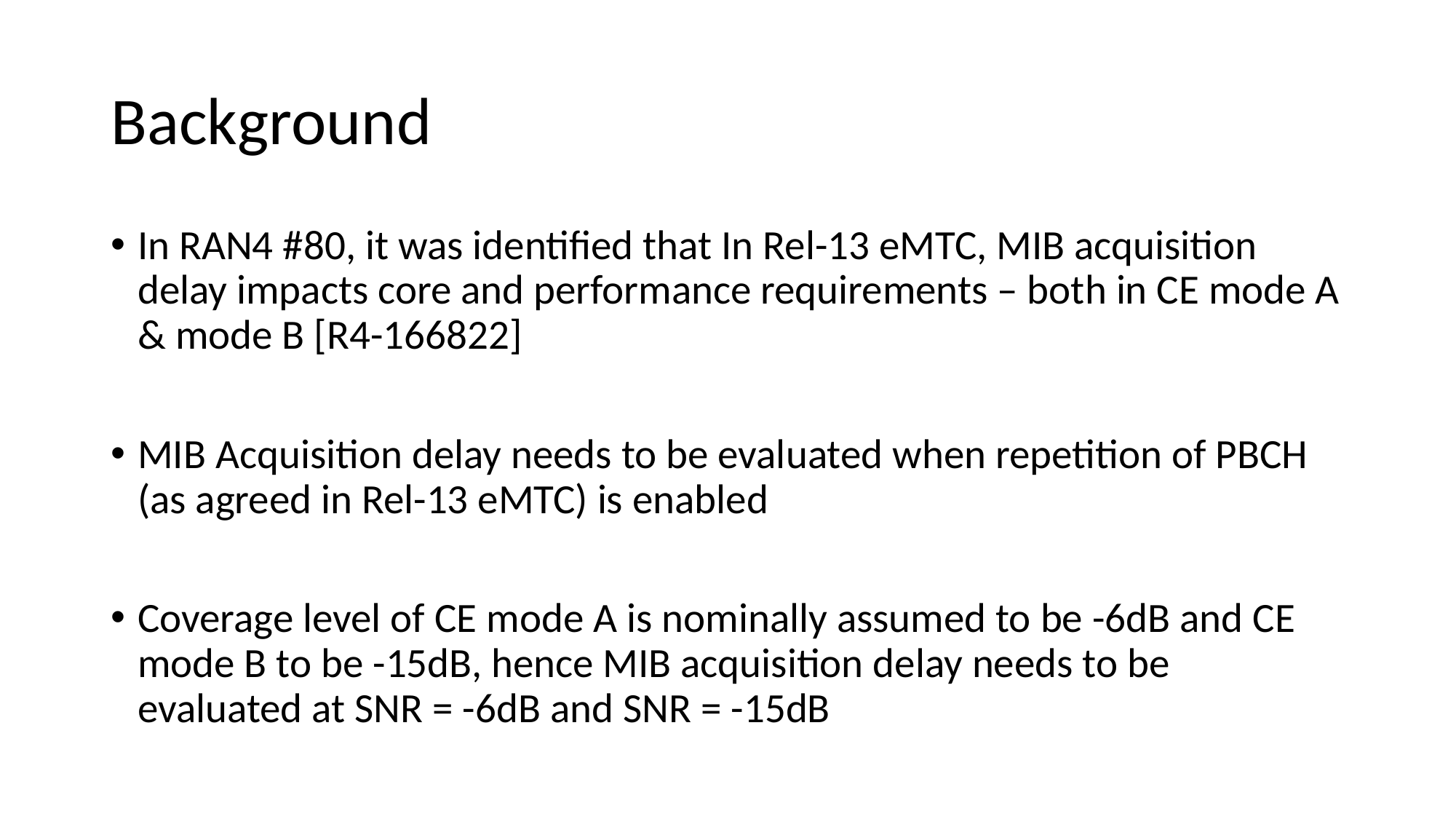

# Background
In RAN4 #80, it was identified that In Rel-13 eMTC, MIB acquisition delay impacts core and performance requirements – both in CE mode A & mode B [R4-166822]

MIB Acquisition delay needs to be evaluated when repetition of PBCH (as agreed in Rel-13 eMTC) is enabled

Coverage level of CE mode A is nominally assumed to be -6dB and CE mode B to be -15dB, hence MIB acquisition delay needs to be evaluated at SNR = -6dB and SNR = -15dB